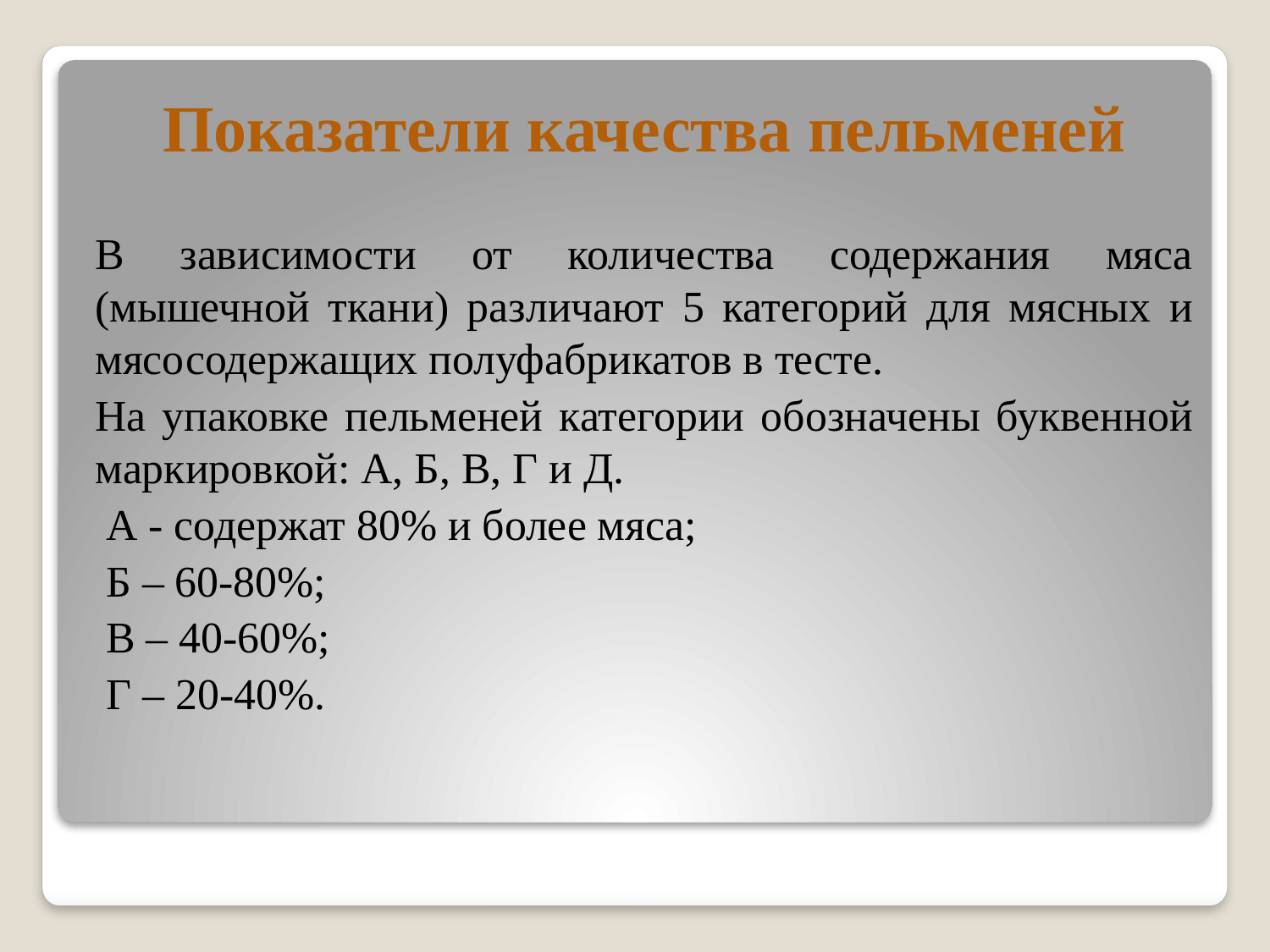

Показатели качества пельменей

В зависимости от количества содержания мяса (мышечной ткани) различают 5 категорий для мясных и мясосодержащих полуфабрикатов в тесте.
На упаковке пельменей категории обозначены буквенной маркировкой: А, Б, В, Г и Д.
 А - содержат 80% и более мяса;
 Б – 60-80%;
 В – 40-60%;
 Г – 20-40%.

#